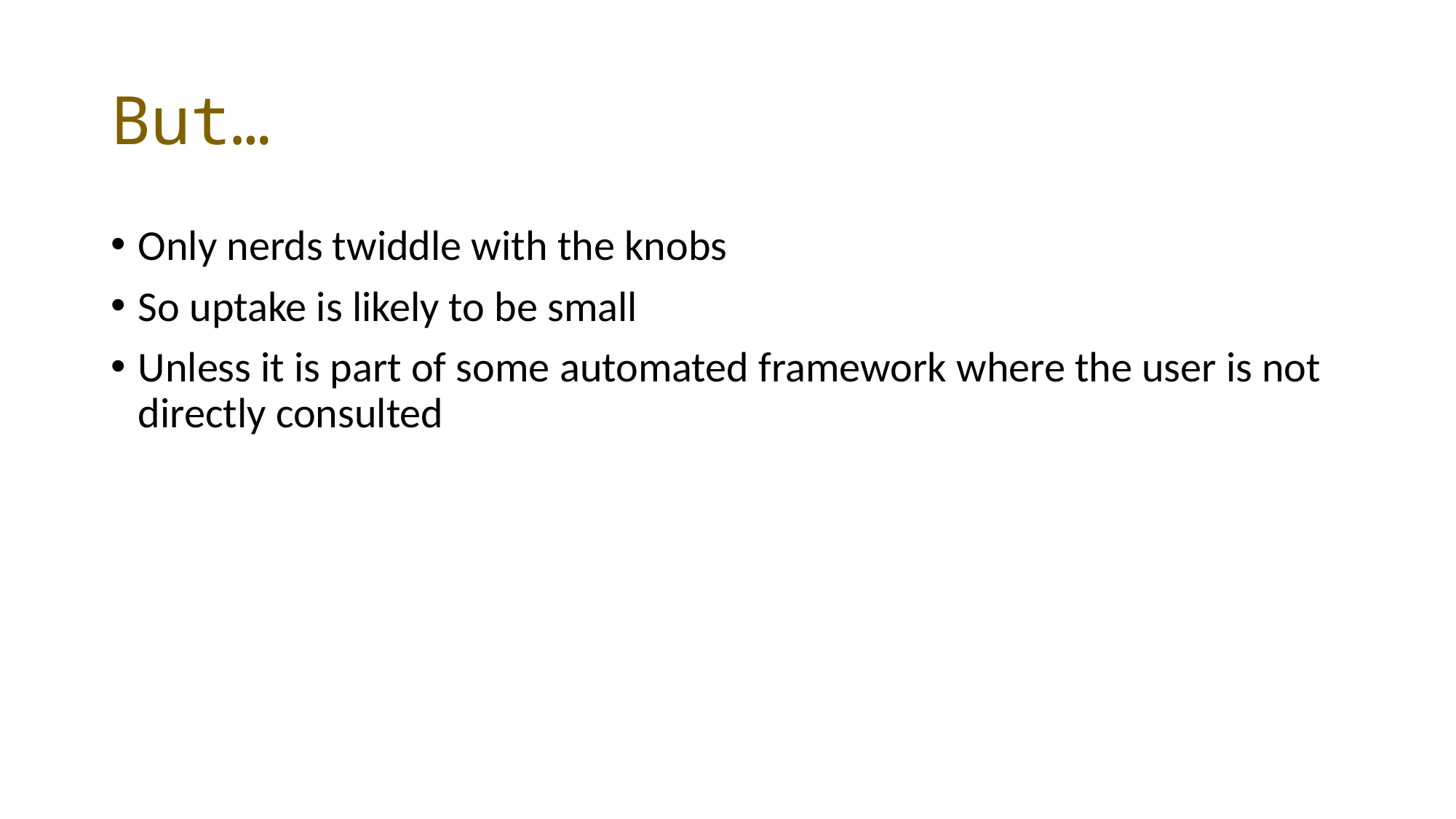

# But…
Only nerds twiddle with the knobs
So uptake is likely to be small
Unless it is part of some automated framework where the user is not directly consulted